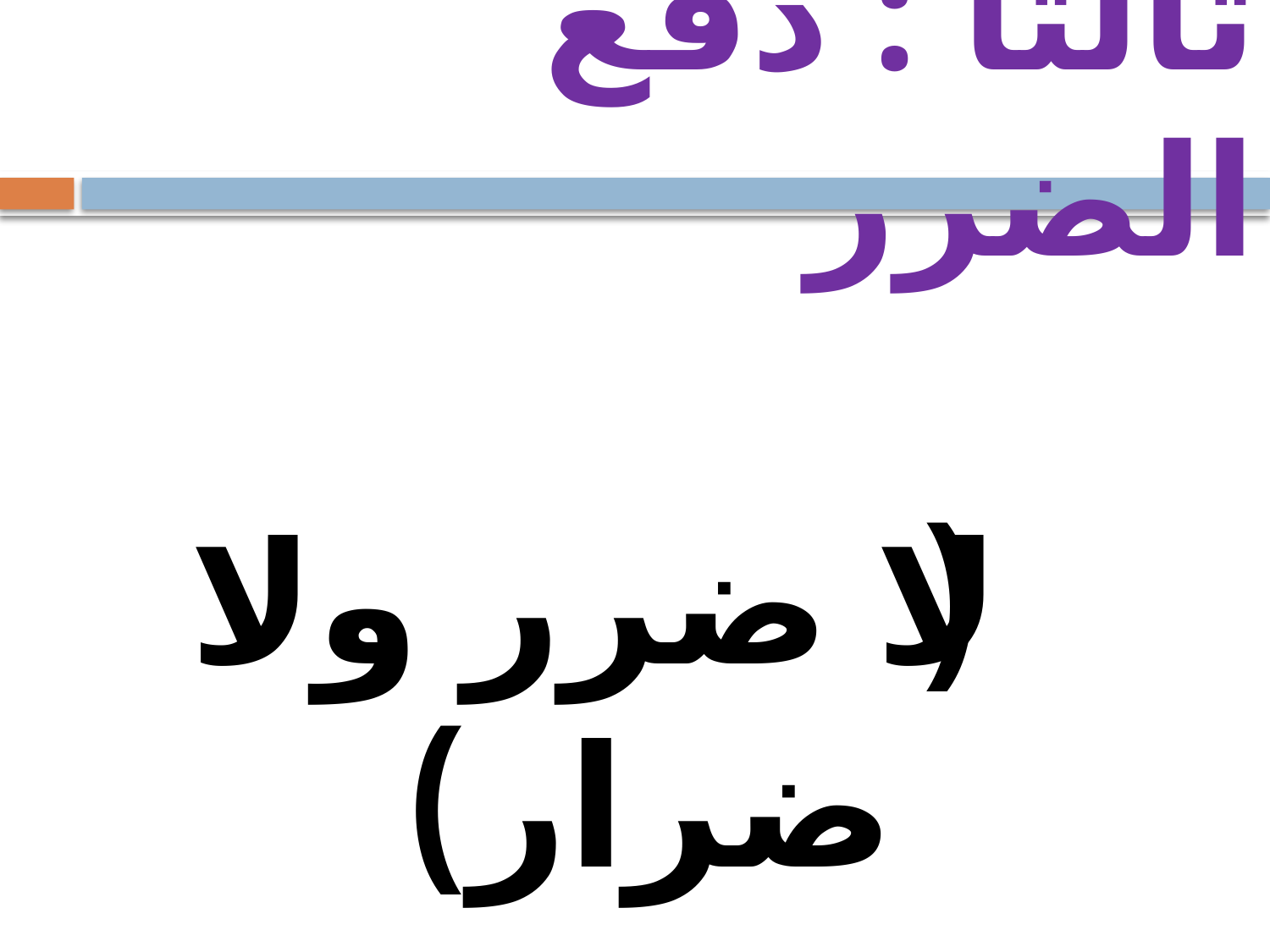

# ثالثاً : دفع الضرر

( لا ضرر ولا ضرار)